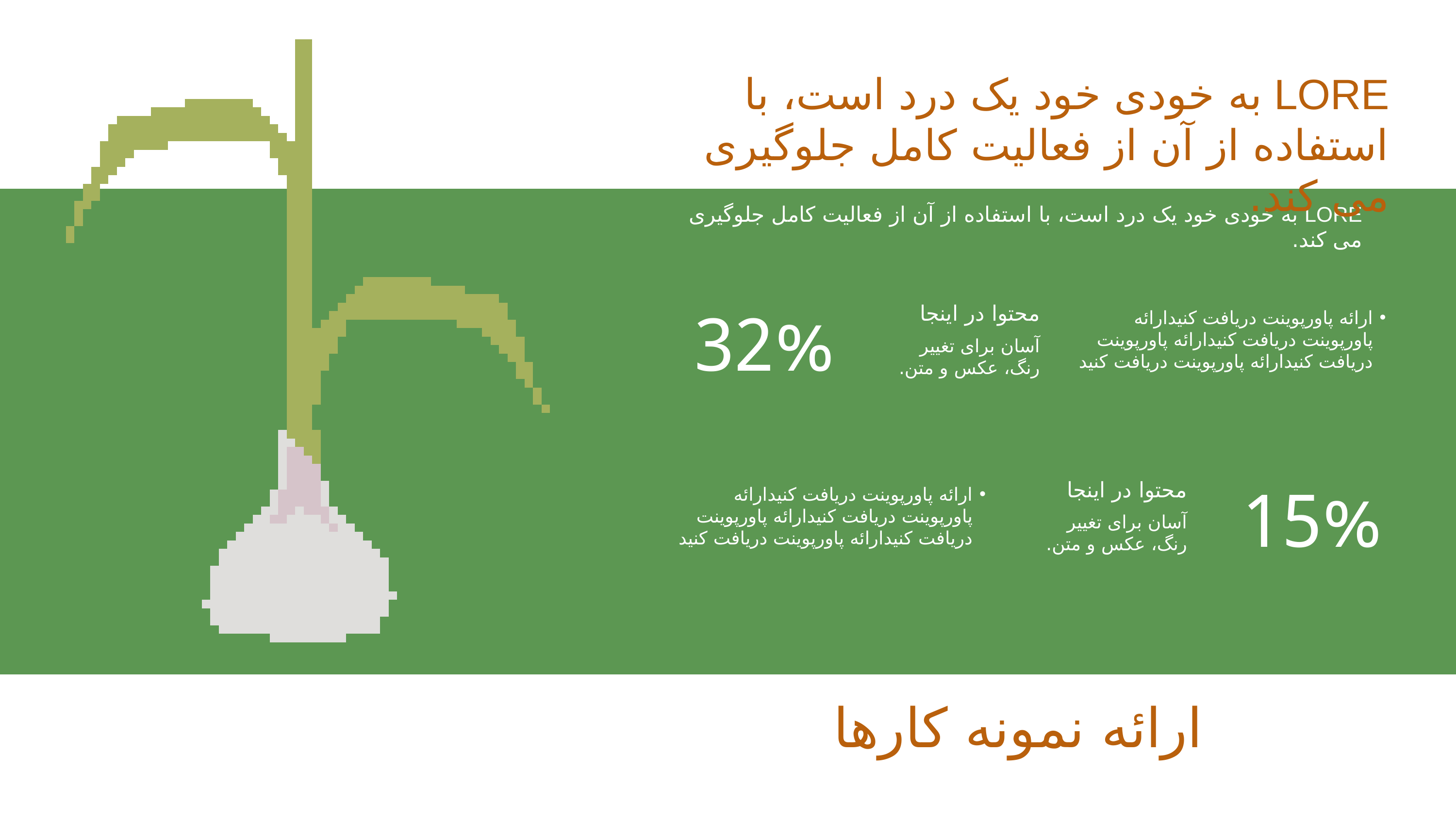

LORE به خودی خود یک درد است، با استفاده از آن از فعالیت کامل جلوگیری می کند.

LORE به خودی خود یک درد است، با استفاده از آن از فعالیت کامل جلوگیری می کند.
32%
محتوا در اینجا
ارائه پاورپوینت دریافت کنیدارائه پاورپوینت دریافت کنیدارائه پاورپوینت دریافت کنیدارائه پاورپوینت دریافت کنید
آسان برای تغییر رنگ، عکس و متن.
15%
محتوا در اینجا
ارائه پاورپوینت دریافت کنیدارائه پاورپوینت دریافت کنیدارائه پاورپوینت دریافت کنیدارائه پاورپوینت دریافت کنید
آسان برای تغییر رنگ، عکس و متن.
ارائه نمونه کارها